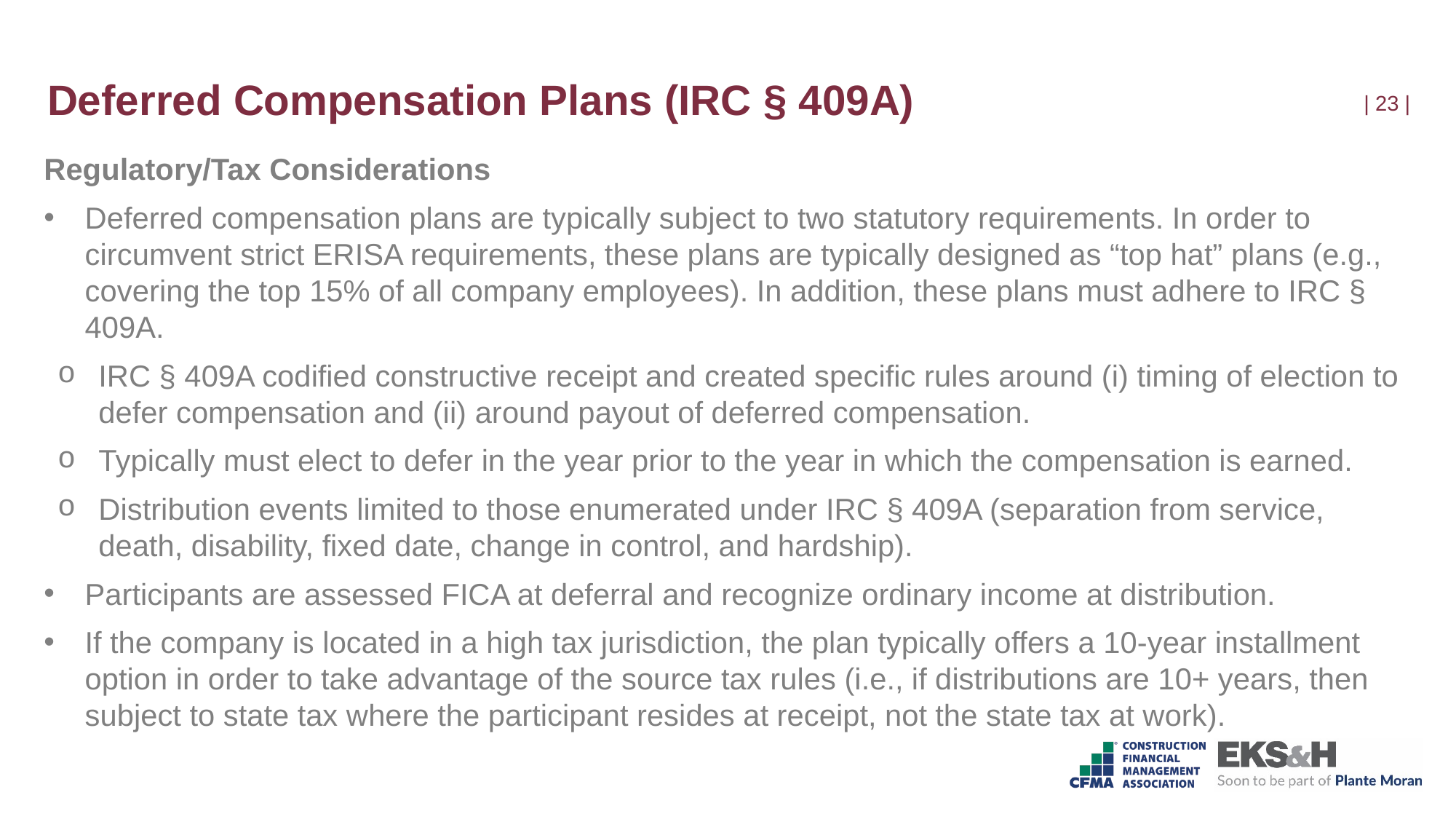

# Deferred Compensation Plans (IRC § 409A)
| 23 |
Regulatory/Tax Considerations
Deferred compensation plans are typically subject to two statutory requirements. In order to circumvent strict ERISA requirements, these plans are typically designed as “top hat” plans (e.g., covering the top 15% of all company employees). In addition, these plans must adhere to IRC § 409A.
IRC § 409A codified constructive receipt and created specific rules around (i) timing of election to defer compensation and (ii) around payout of deferred compensation.
Typically must elect to defer in the year prior to the year in which the compensation is earned.
Distribution events limited to those enumerated under IRC § 409A (separation from service, death, disability, fixed date, change in control, and hardship).
Participants are assessed FICA at deferral and recognize ordinary income at distribution.
If the company is located in a high tax jurisdiction, the plan typically offers a 10-year installment option in order to take advantage of the source tax rules (i.e., if distributions are 10+ years, then subject to state tax where the participant resides at receipt, not the state tax at work).